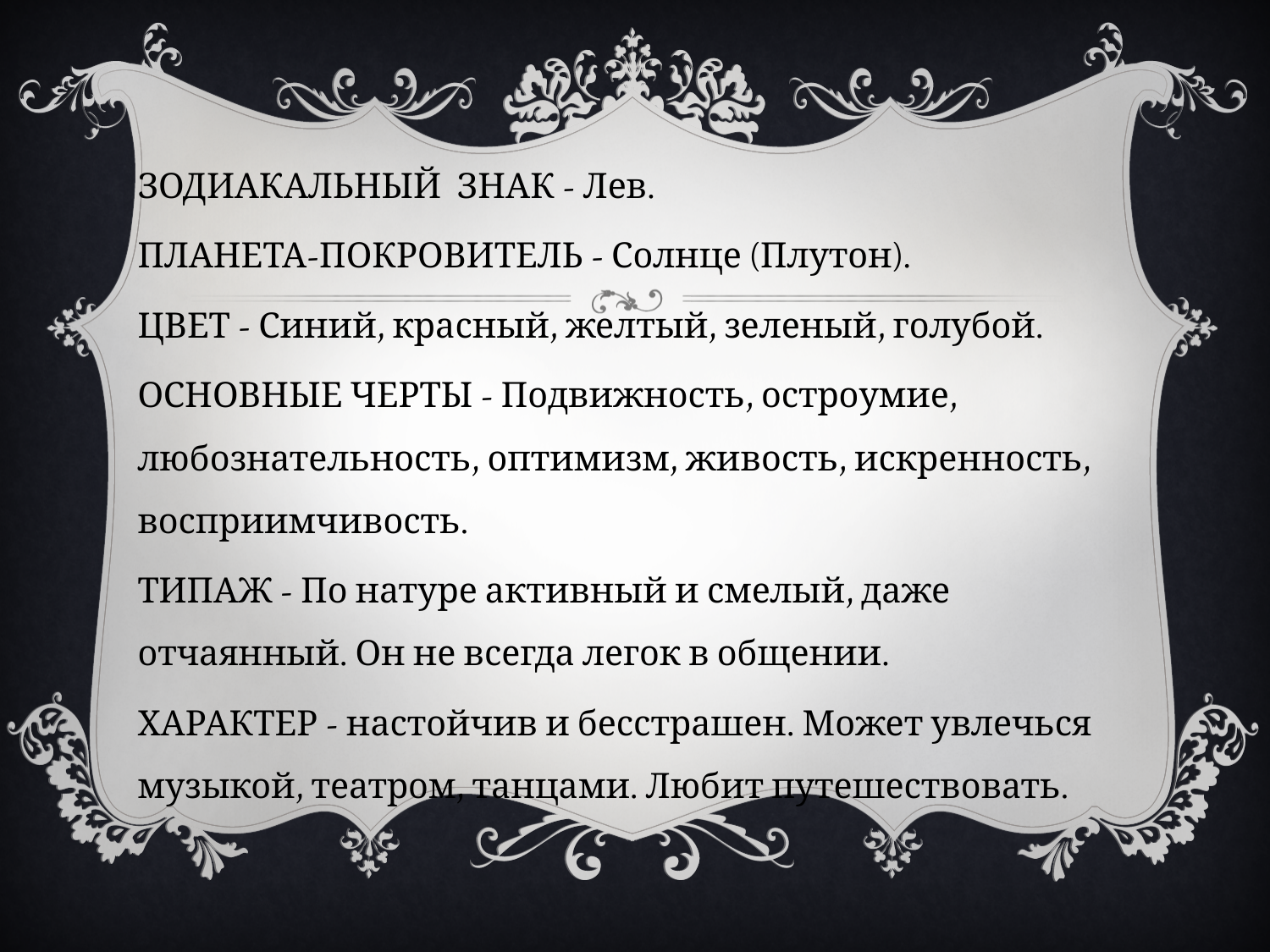

ЗОДИАКАЛЬНЫЙ  ЗНАК - Лев.
ПЛАНЕТА-ПОКРОВИТЕЛЬ - Солнце (Плутон).
ЦВЕТ - Синий, красный, желтый, зеленый, голубой.
ОСНОВНЫЕ ЧЕРТЫ - Подвижность, остроумие, любознательность, оптимизм, живость, искренность, восприимчивость.
ТИПАЖ - По натуре активный и смелый, даже отчаянный. Он не всегда легок в общении.
ХАРАКТЕР - настойчив и бесстрашен. Может увлечься музыкой, театром, танцами. Любит путешествовать.